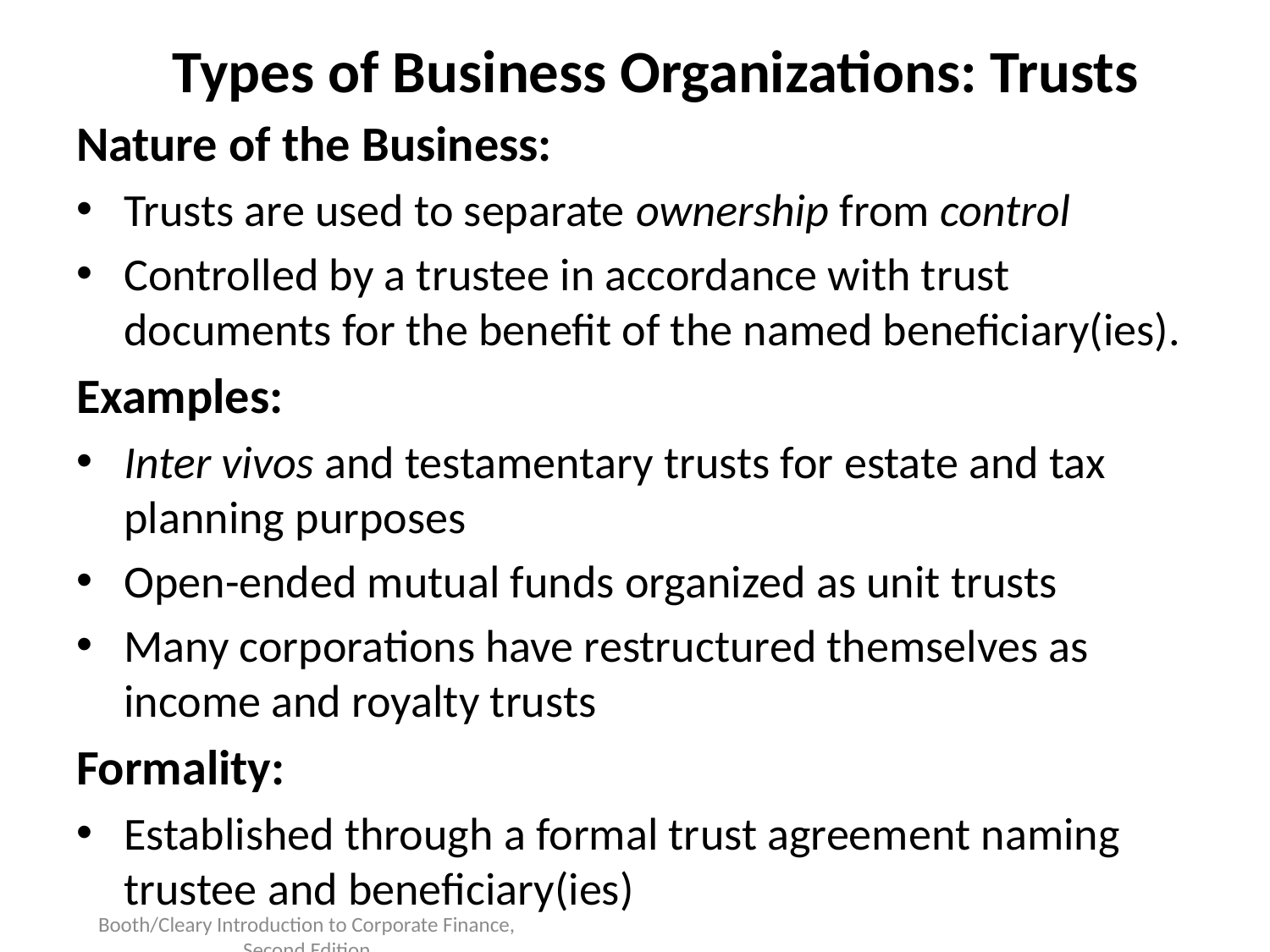

# Types of Business Organizations: Trusts
Nature of the Business:
Trusts are used to separate ownership from control
Controlled by a trustee in accordance with trust documents for the benefit of the named beneficiary(ies).
Examples:
Inter vivos and testamentary trusts for estate and tax planning purposes
Open-ended mutual funds organized as unit trusts
Many corporations have restructured themselves as income and royalty trusts
Formality:
Established through a formal trust agreement naming trustee and beneficiary(ies)
12
Booth/Cleary Introduction to Corporate Finance, Second Edition